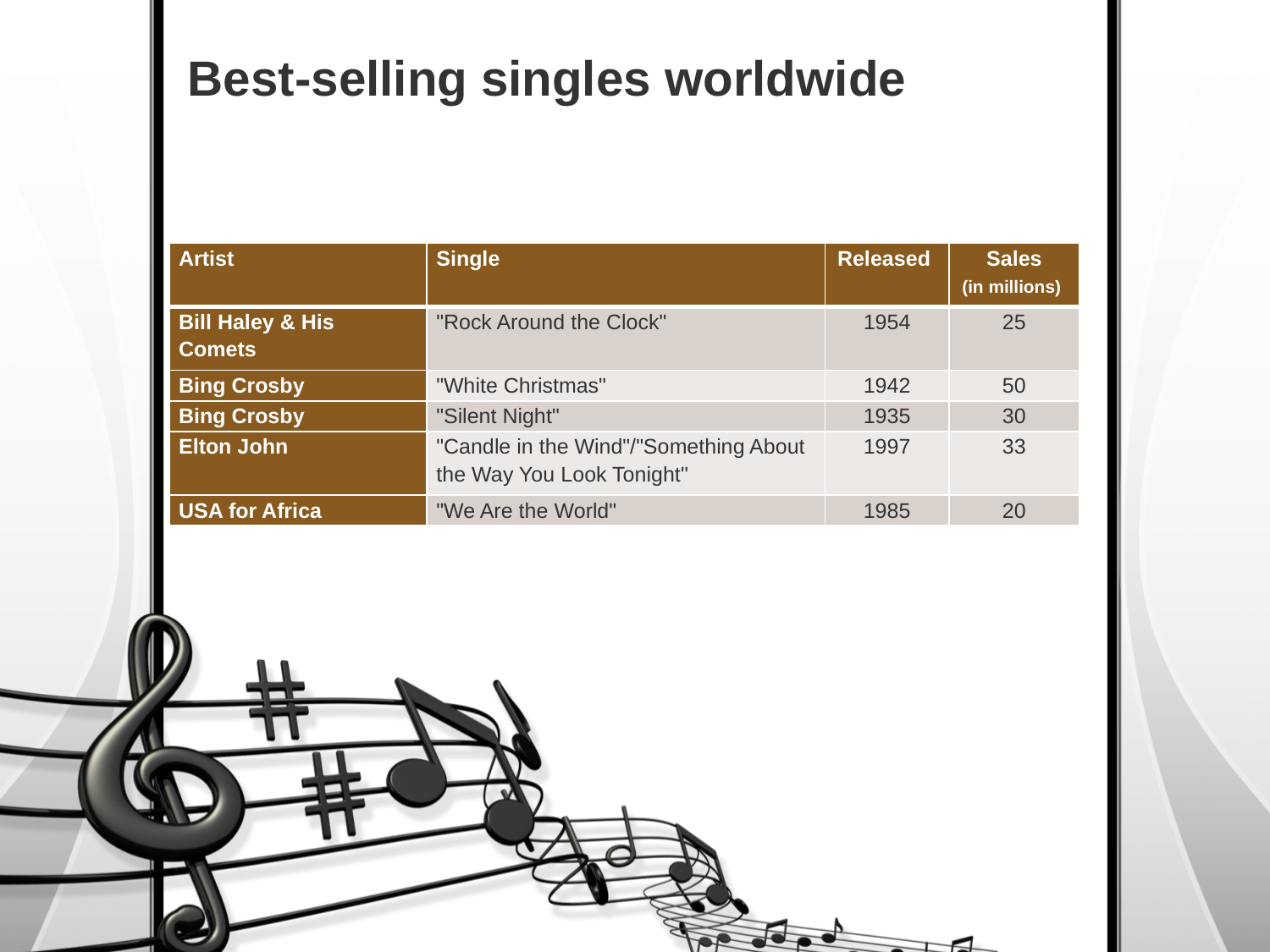

Best-selling singles worldwide
| Artist | Single | Released | Sales (in millions) |
| --- | --- | --- | --- |
| Bill Haley & His Comets | "Rock Around the Clock" | 1954 | 25 |
| Bing Crosby | "White Christmas" | 1942 | 50 |
| Bing Crosby | "Silent Night" | 1935 | 30 |
| Elton John | "Candle in the Wind"/"Something About the Way You Look Tonight" | 1997 | 33 |
| USA for Africa | "We Are the World" | 1985 | 20 |